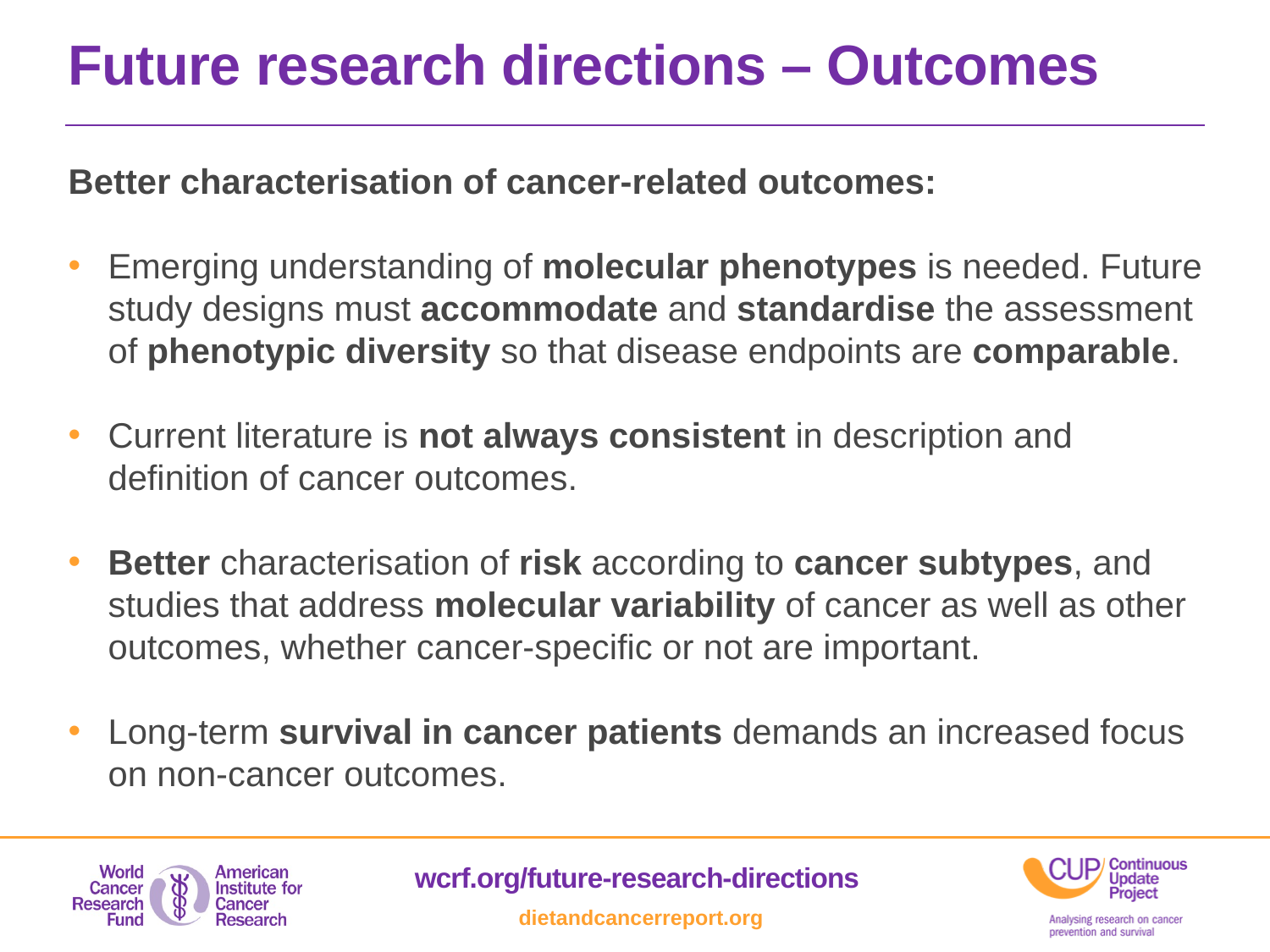

Future research directions – Outcomes
Better characterisation of cancer-related outcomes:

Emerging understanding of molecular phenotypes is needed. Future study designs must accommodate and standardise the assessment of phenotypic diversity so that disease endpoints are comparable.

Current literature is not always consistent in description and definition of cancer outcomes.

Better characterisation of risk according to cancer subtypes, and studies that address molecular variability of cancer as well as other outcomes, whether cancer-specific or not are important.

Long-term survival in cancer patients demands an increased focus on non-cancer outcomes.

wcrf.org/future-research-directions